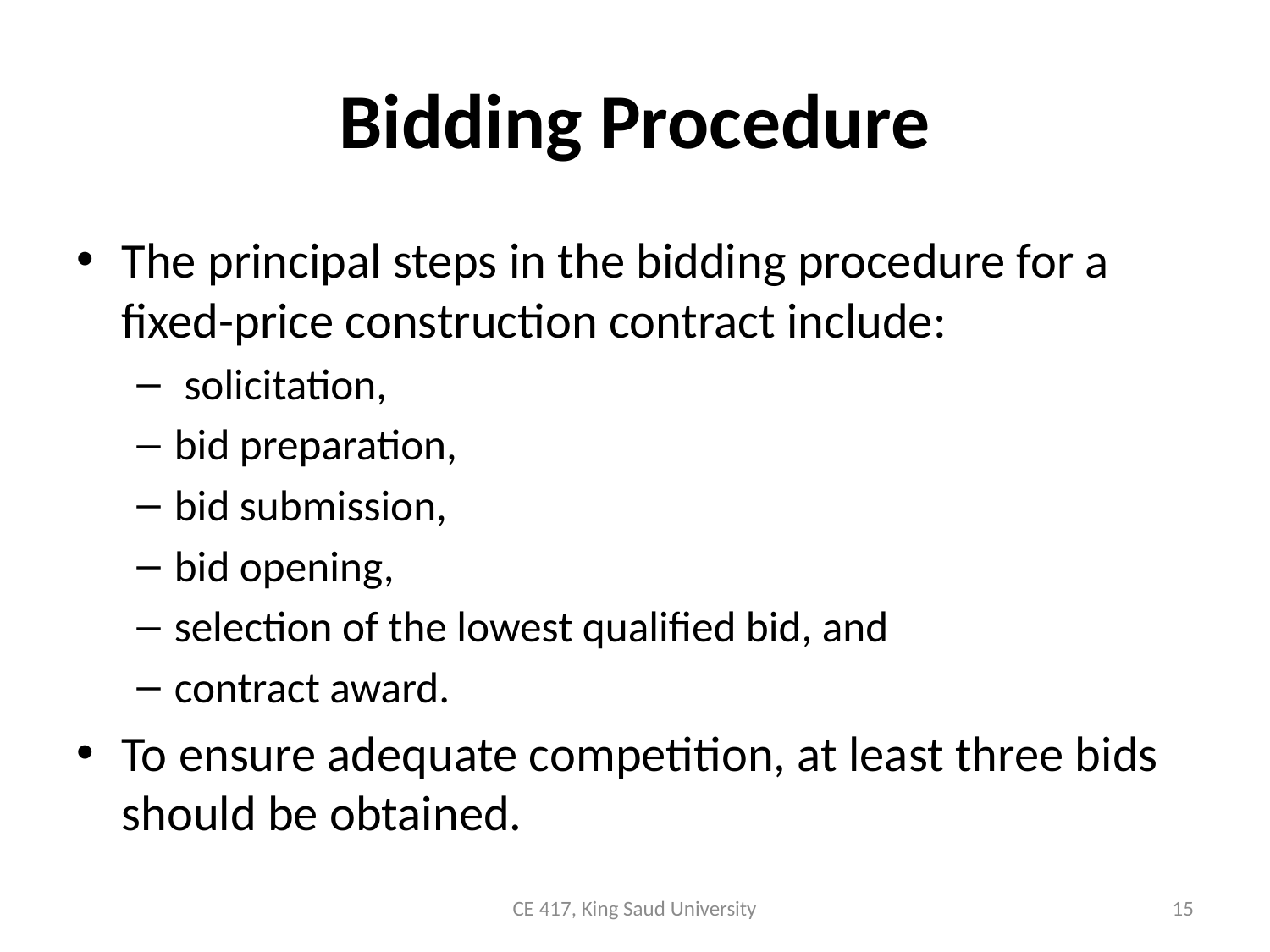

# Bidding Procedure
The principal steps in the bidding procedure for a fixed-price construction contract include:
 solicitation,
bid preparation,
bid submission,
bid opening,
selection of the lowest qualified bid, and
contract award.
To ensure adequate competition, at least three bids should be obtained.
CE 417, King Saud University
15